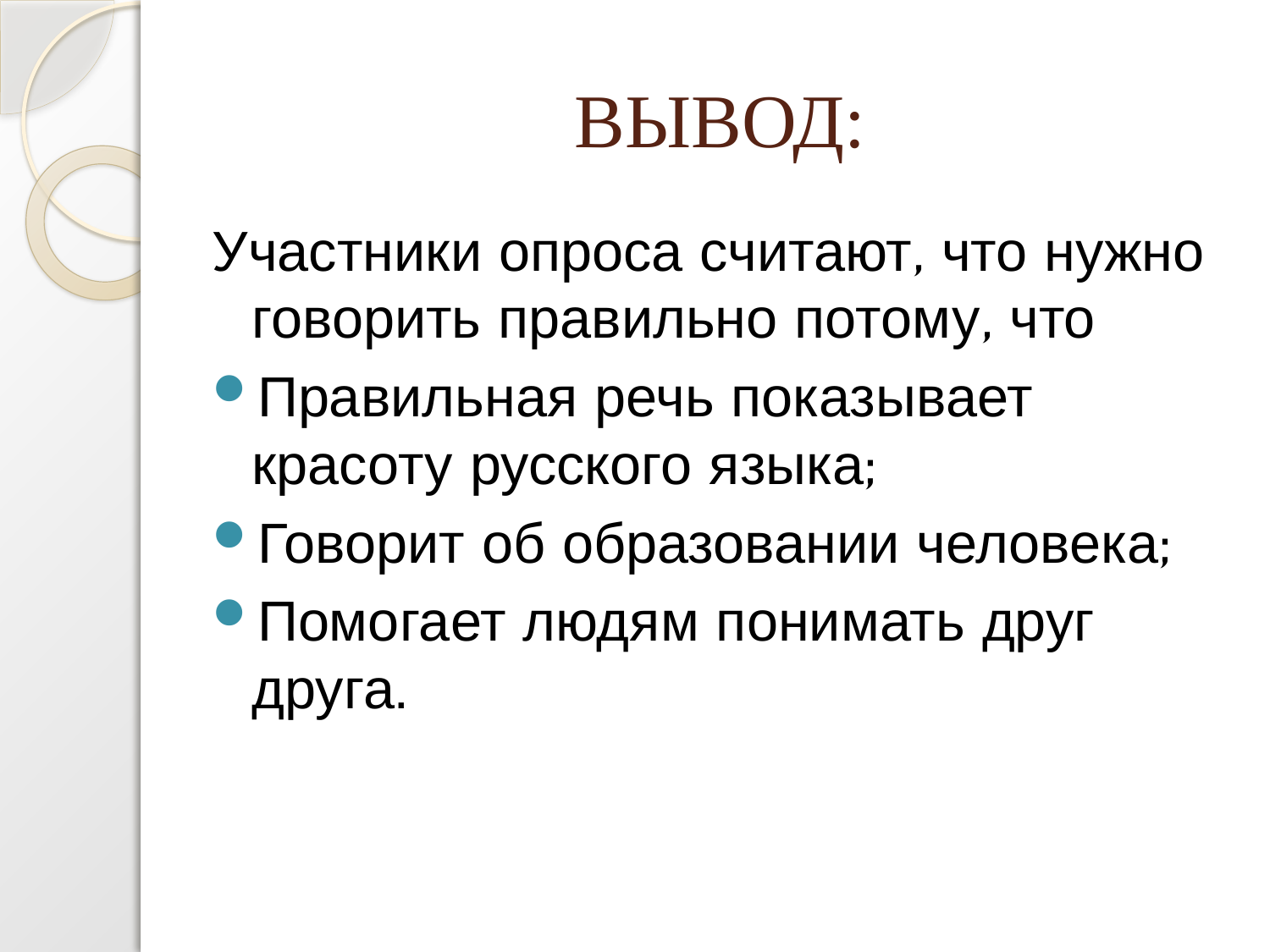

# ВЫВОД:
Участники опроса считают, что нужно говорить правильно потому, что
Правильная речь показывает красоту русского языка;
Говорит об образовании человека;
Помогает людям понимать друг друга.